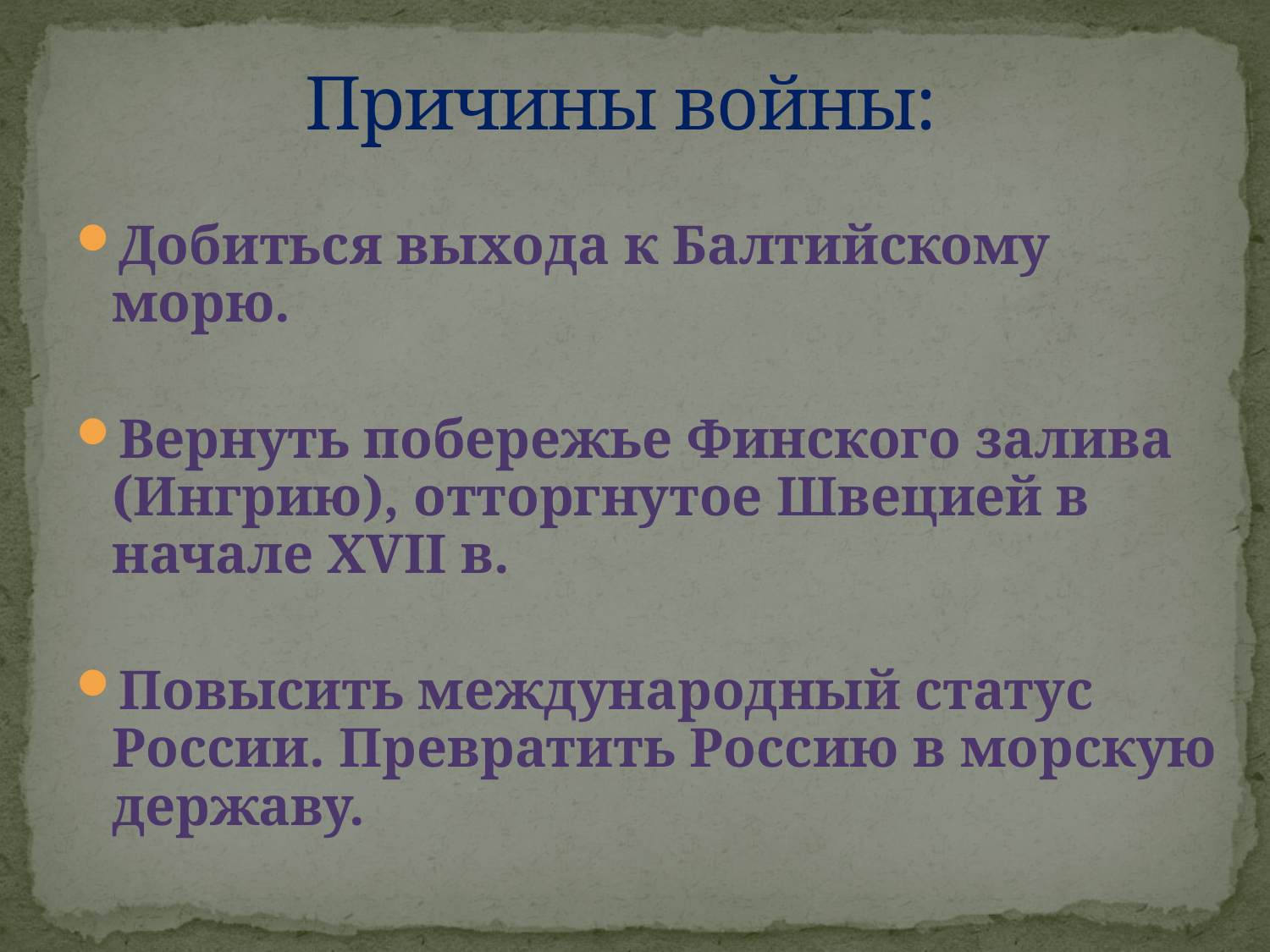

# Причины войны:
Добиться выхода к Балтийскому морю.

Вернуть побережье Финского залива (Ингрию), отторгнутое Швецией в начале XVII в.

Повысить международный статус России. Превратить Россию в морскую державу.